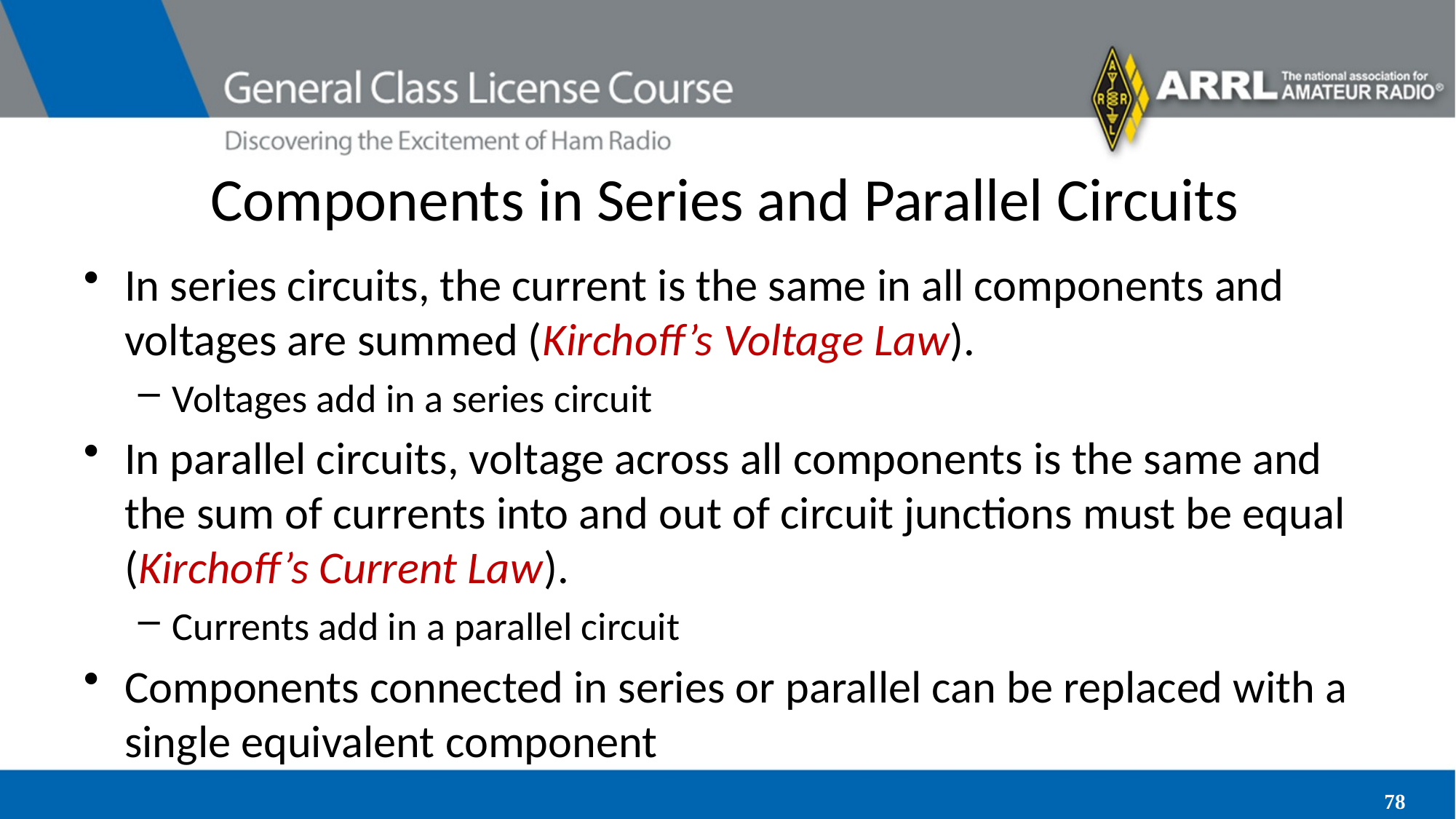

# Components in Series and Parallel Circuits
In series circuits, the current is the same in all components and voltages are summed (Kirchoff’s Voltage Law).
Voltages add in a series circuit
In parallel circuits, voltage across all components is the same and the sum of currents into and out of circuit junctions must be equal (Kirchoff’s Current Law).
Currents add in a parallel circuit
Components connected in series or parallel can be replaced with a single equivalent component